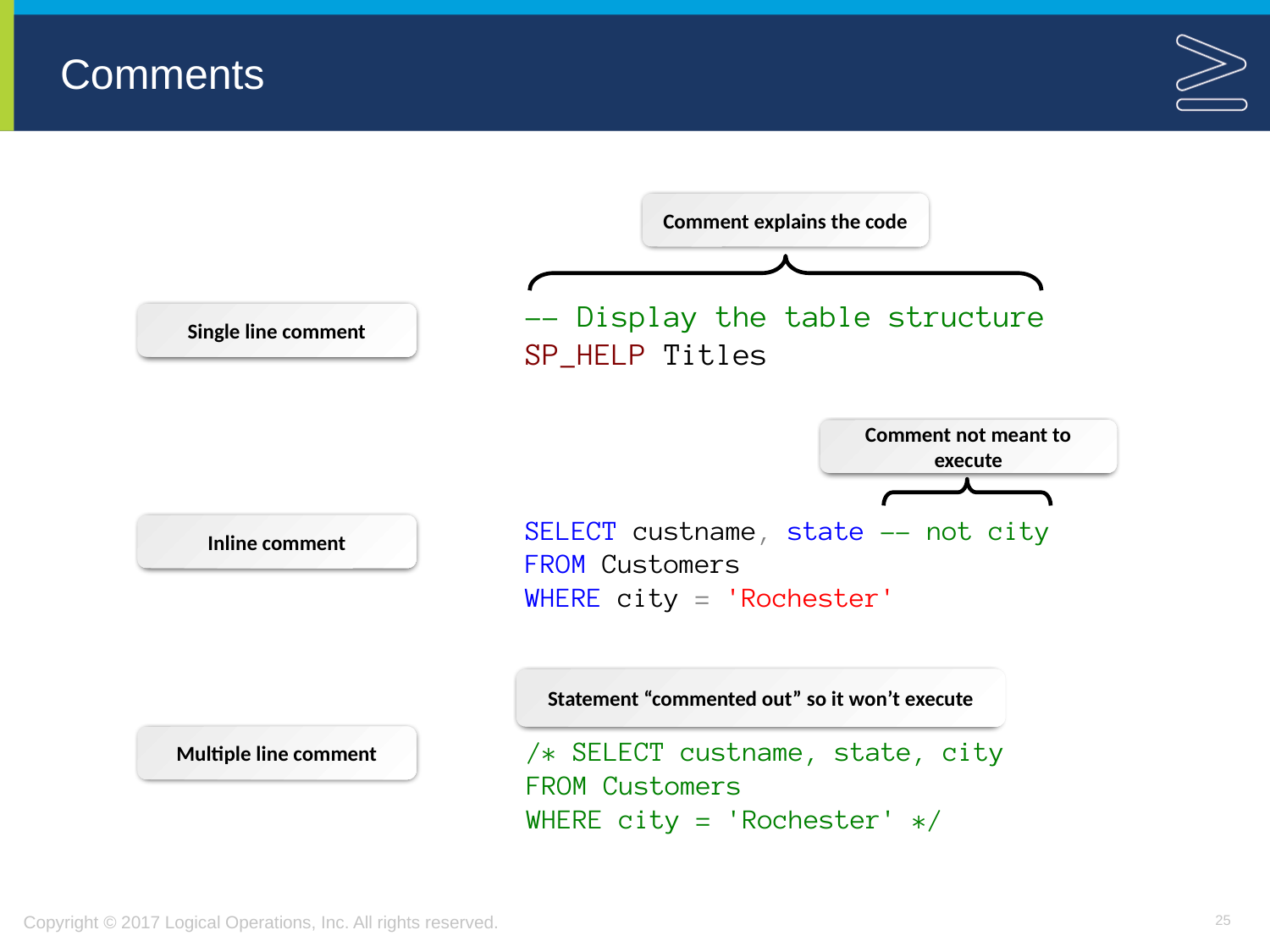

# Comments

Comment explains the code
-- Display the table structure
SP_HELP Titles
Single line comment

Comment not meant to execute
SELECT custname, state -- not city
FROM Customers
WHERE city = 'Rochester'
Inline comment
Statement “commented out” so it won’t execute
Multiple line comment
/* SELECT custname, state, city
FROM Customers
WHERE city = 'Rochester' */
25